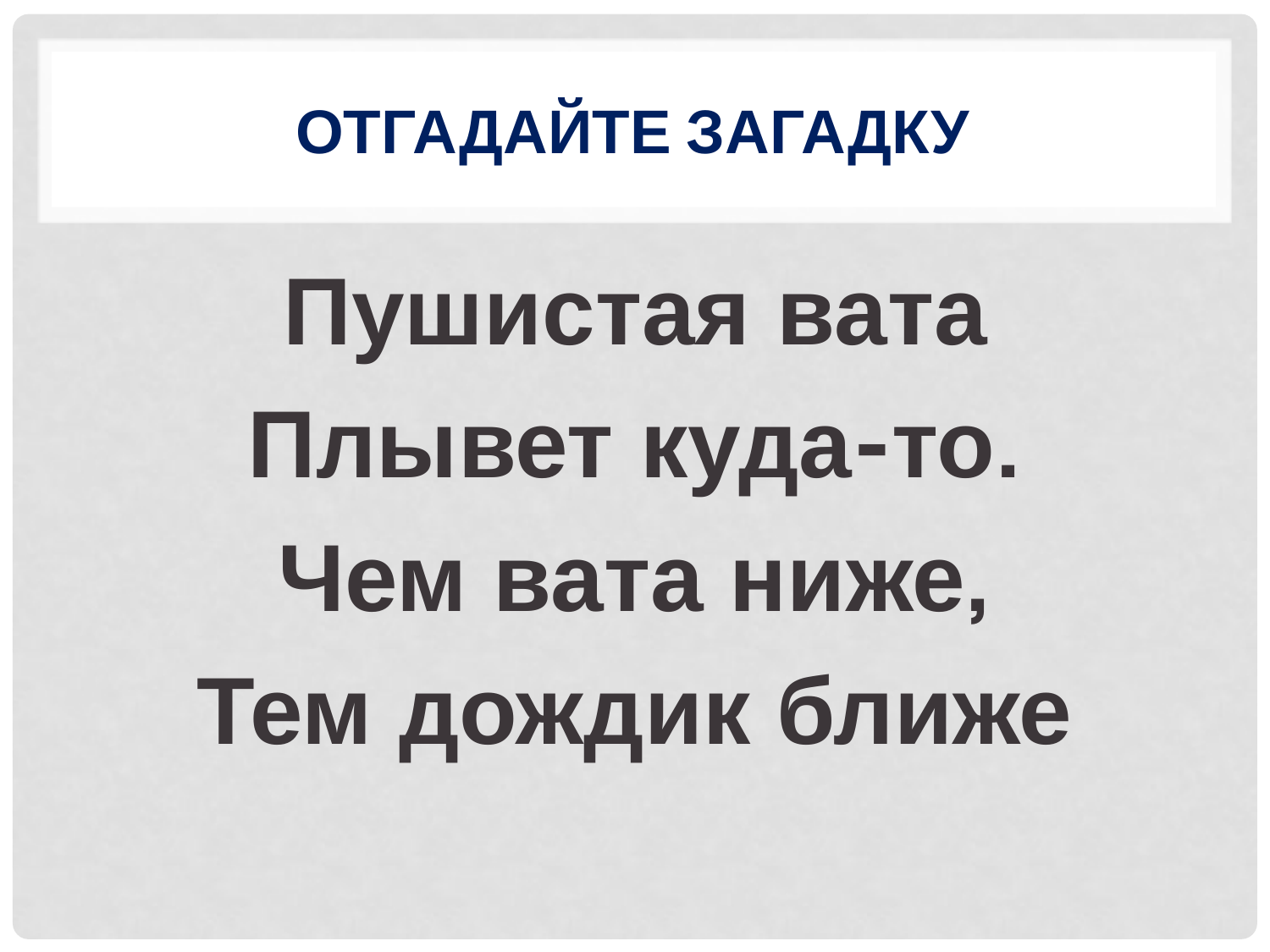

# ОТГАДАЙТЕ ЗАГАДКУ
Пушистая вата
Плывет куда-то.
Чем вата ниже,
Тем дождик ближе